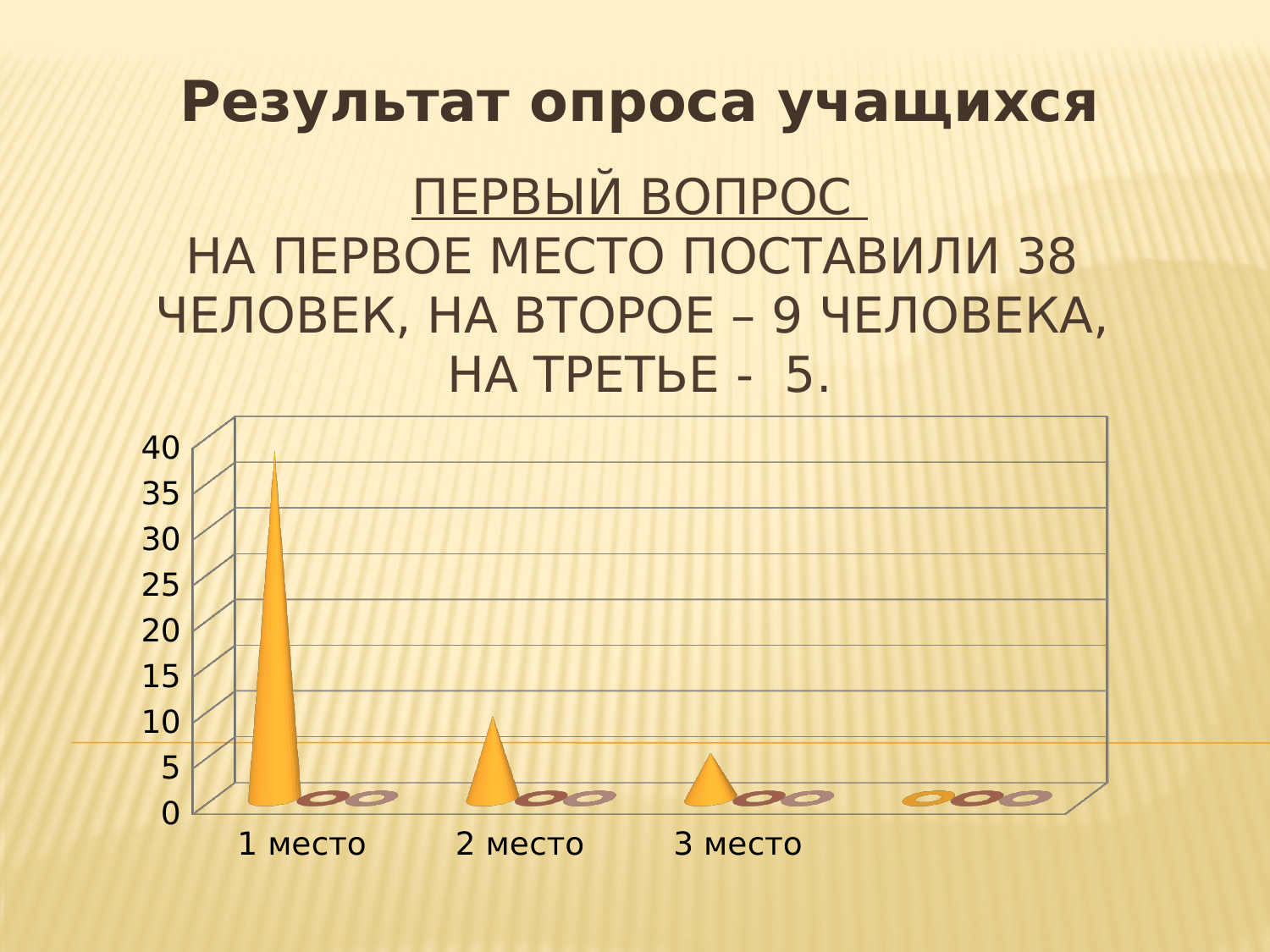

Результат опроса учащихся
# первый вопрос На первое место поставили 38  человек, на второе – 9 человека, на третье -  5.

[unsupported chart]